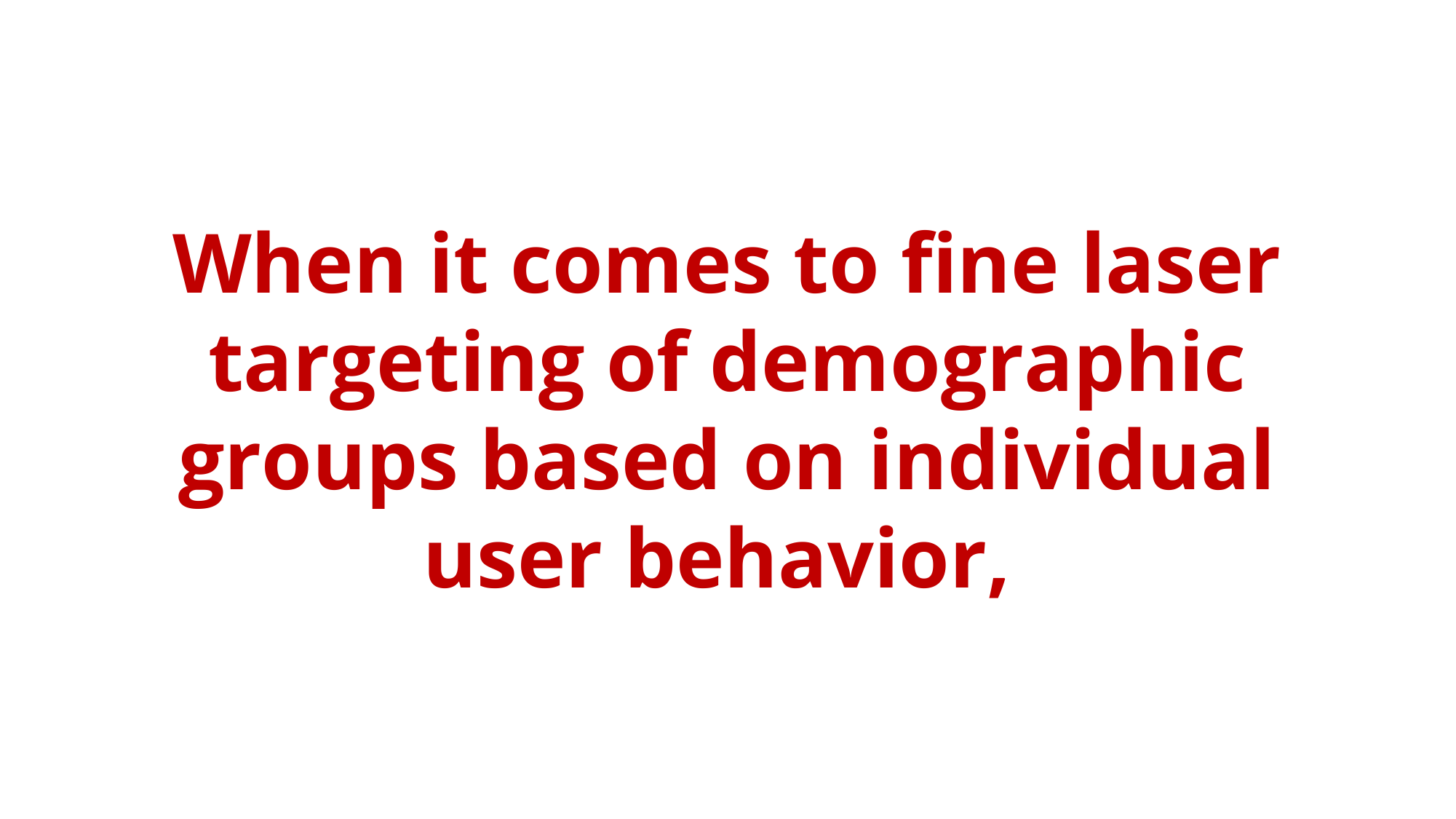

When it comes to fine laser targeting of demographic groups based on individual user behavior,